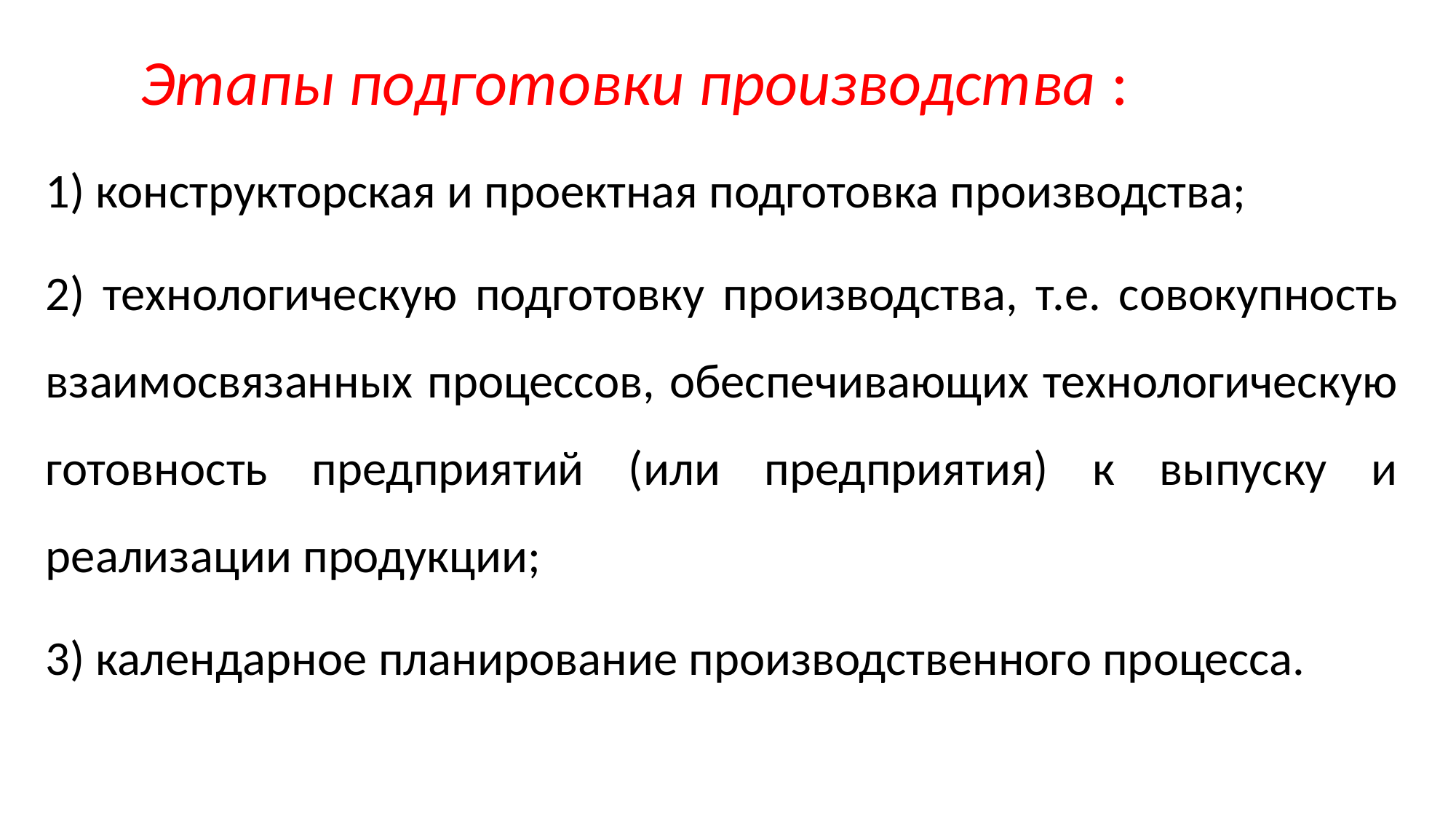

# Этапы подготовки производства :
1) конструкторская и проектная подготовка производства;
2) технологическую подготовку производства, т.е. совокупность взаимосвязанных процессов, обеспечивающих технологическую готовность предприятий (или предприятия) к выпуску и реализации продукции;
3) календарное планирование производственного процесса.